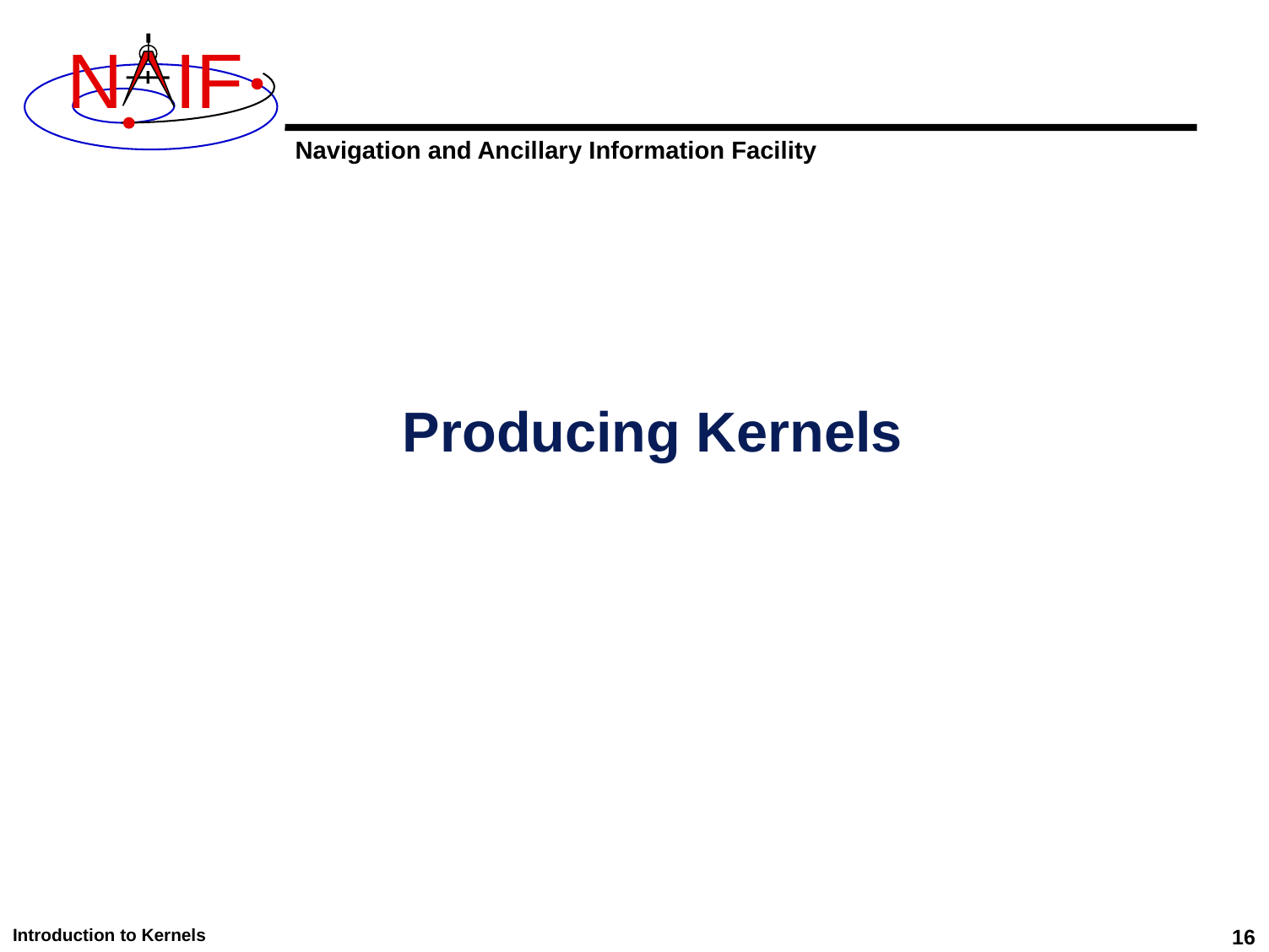

# Producing Kernels
Introduction to Kernels
16